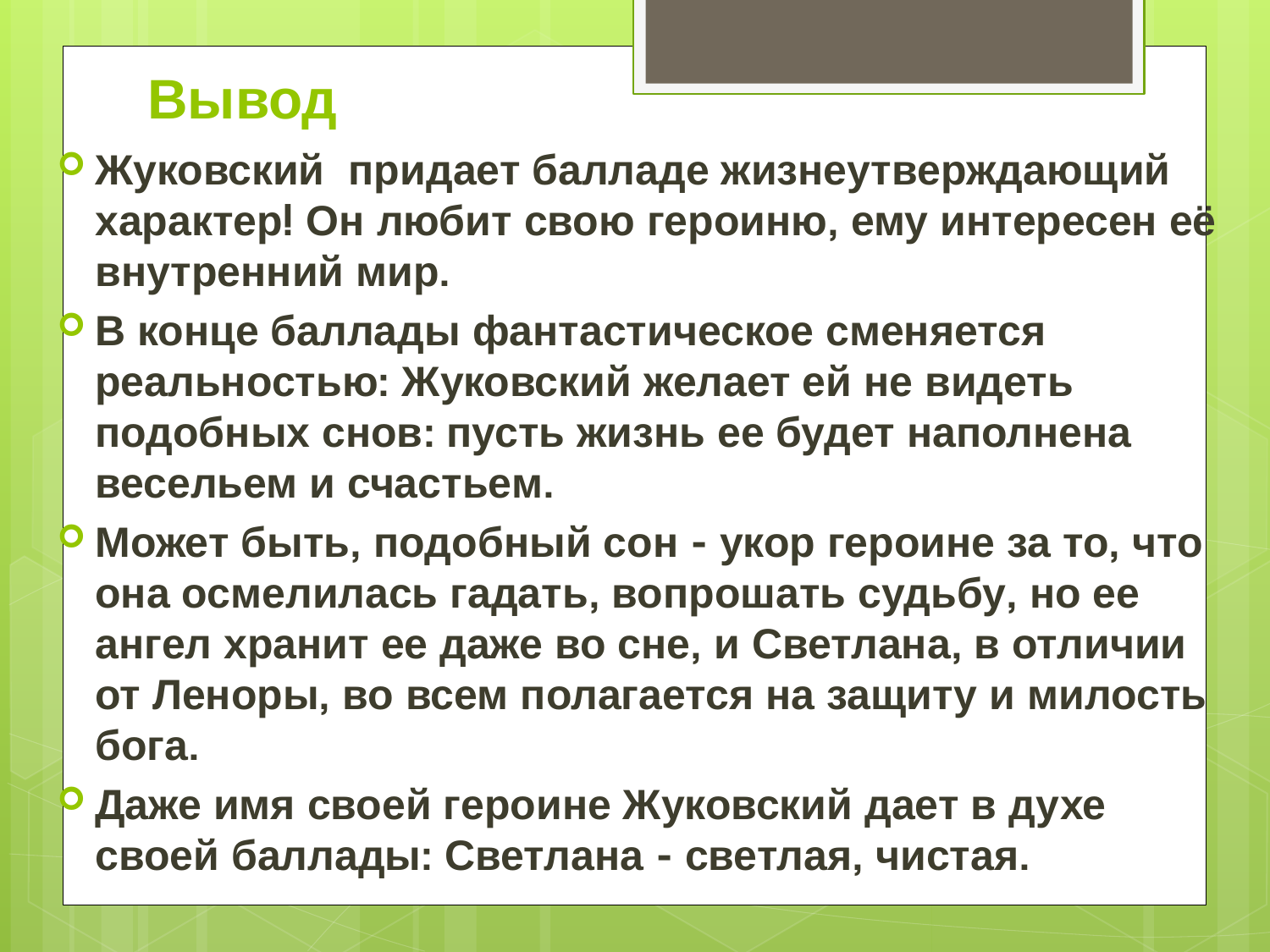

# Вывод
Жуковский  придает балладе жизнеутверждающий характер! Он любит свою героиню, ему интересен её внутренний мир.
В конце баллады фантастическое сменяется реальностью: Жуковский желает ей не видеть подобных снов: пусть жизнь ее будет наполнена весельем и счастьем.
Может быть, подобный сон - укор героине за то, что она осмелилась гадать, вопрошать судьбу, но ее ангел хранит ее даже во сне, и Светлана, в отличии от Леноры, во всем полагается на защиту и милость бога.
Даже имя своей героине Жуковский дает в духе своей баллады: Светлана - светлая, чистая.